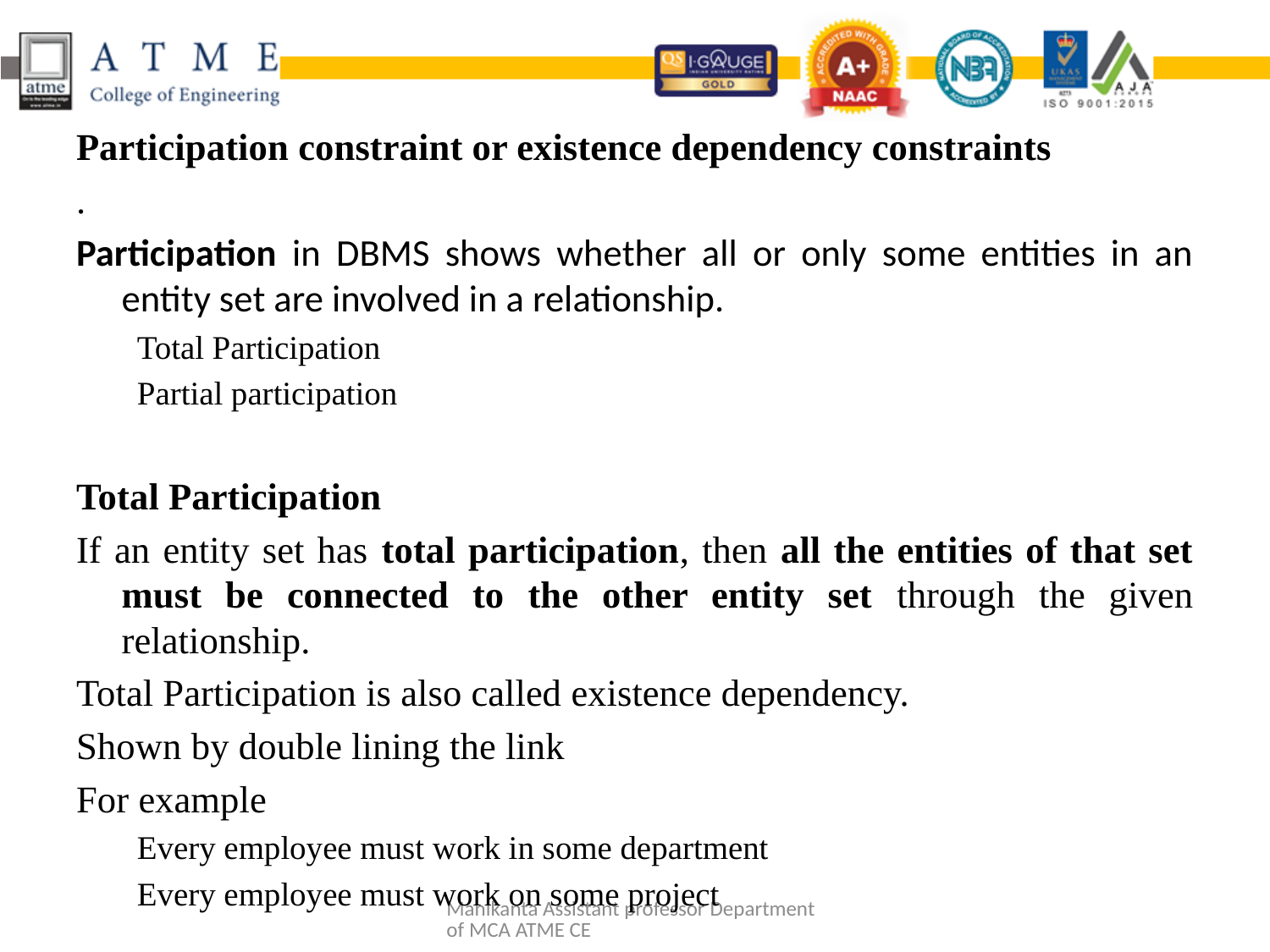

Participation constraint or existence dependency constraints
.
Participation in DBMS shows whether all or only some entities in an entity set are involved in a relationship.
Total Participation
Partial participation

Total Participation
If an entity set has total participation, then all the entities of that set must be connected to the other entity set through the given relationship.
Total Participation is also called existence dependency.
Shown by double lining the link
For example
Every employee must work in some department
Every employee must work on some project

Manikanta Assistant professor Department of MCA ATME CE